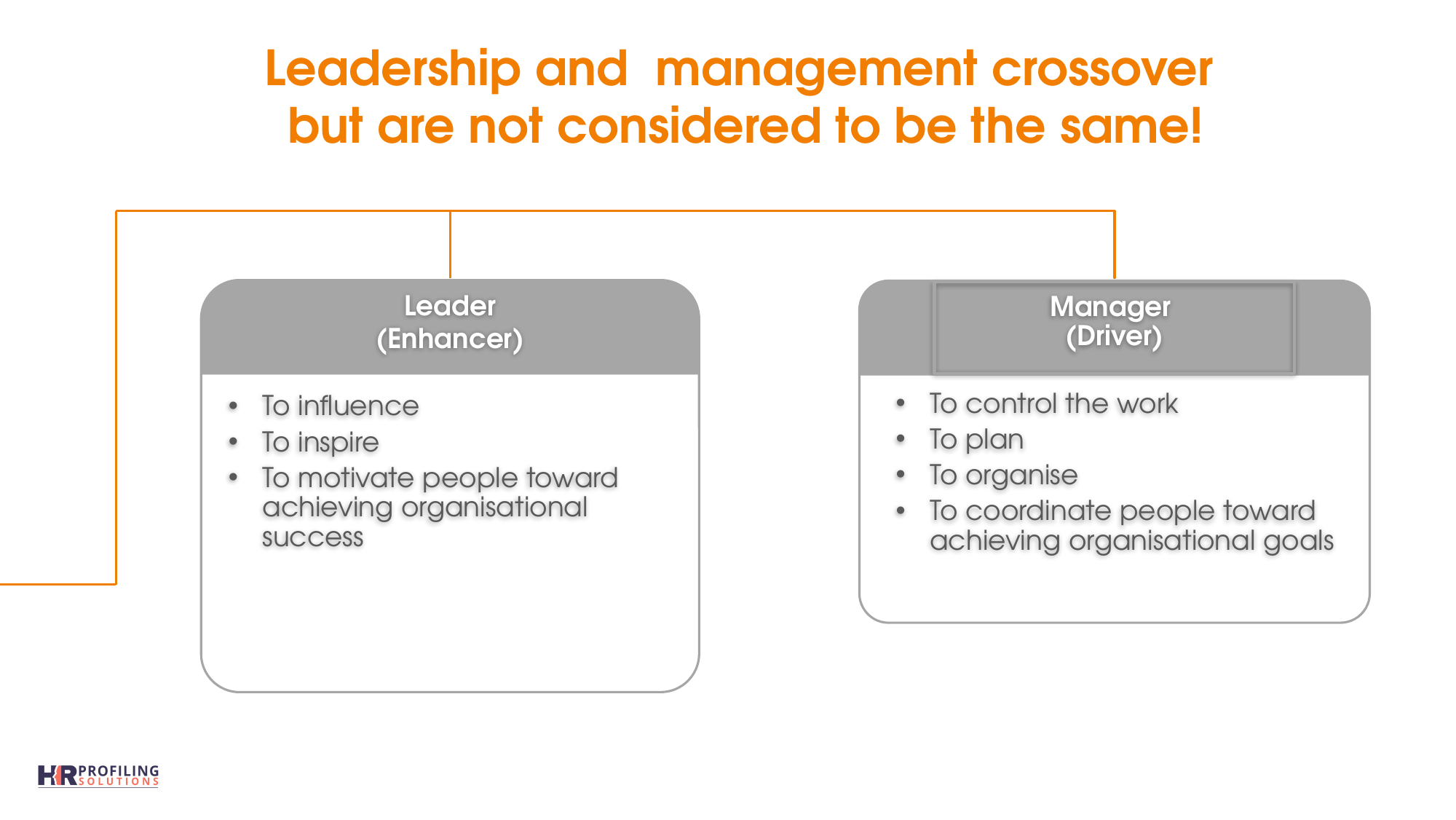

Leadership and  management crossover
but are not considered to be the same!

Leader
(Enhancer)

Manager
(Driver)
To control the work
To plan
To organise
To coordinate people toward achieving organisational goals
To influence
To inspire
To motivate people toward achieving organisational success